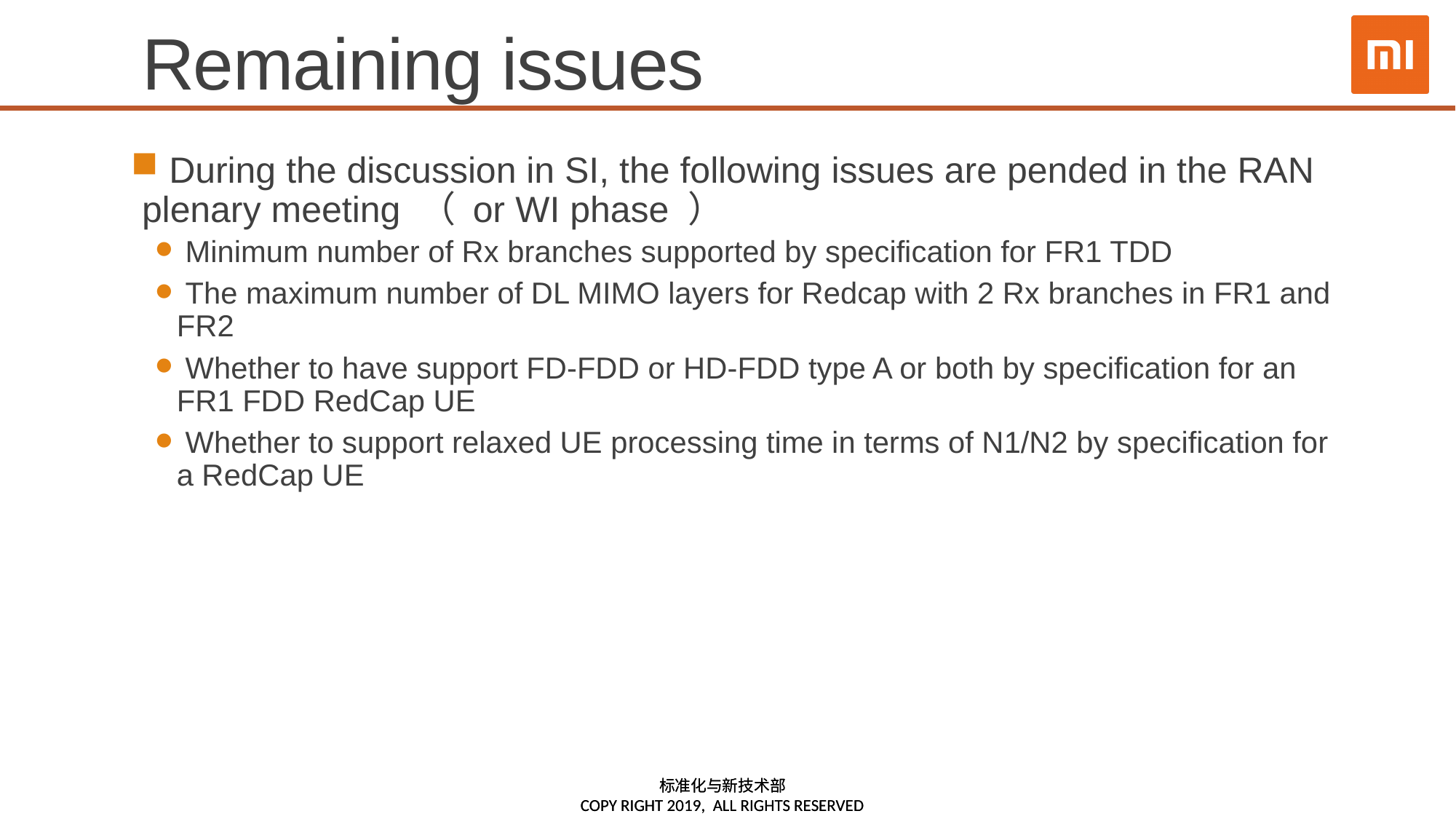

# Remaining issues
 During the discussion in SI, the following issues are pended in the RAN plenary meeting （ or WI phase ）
 Minimum number of Rx branches supported by specification for FR1 TDD
 The maximum number of DL MIMO layers for Redcap with 2 Rx branches in FR1 and FR2
 Whether to have support FD-FDD or HD-FDD type A or both by specification for an FR1 FDD RedCap UE
 Whether to support relaxed UE processing time in terms of N1/N2 by specification for a RedCap UE